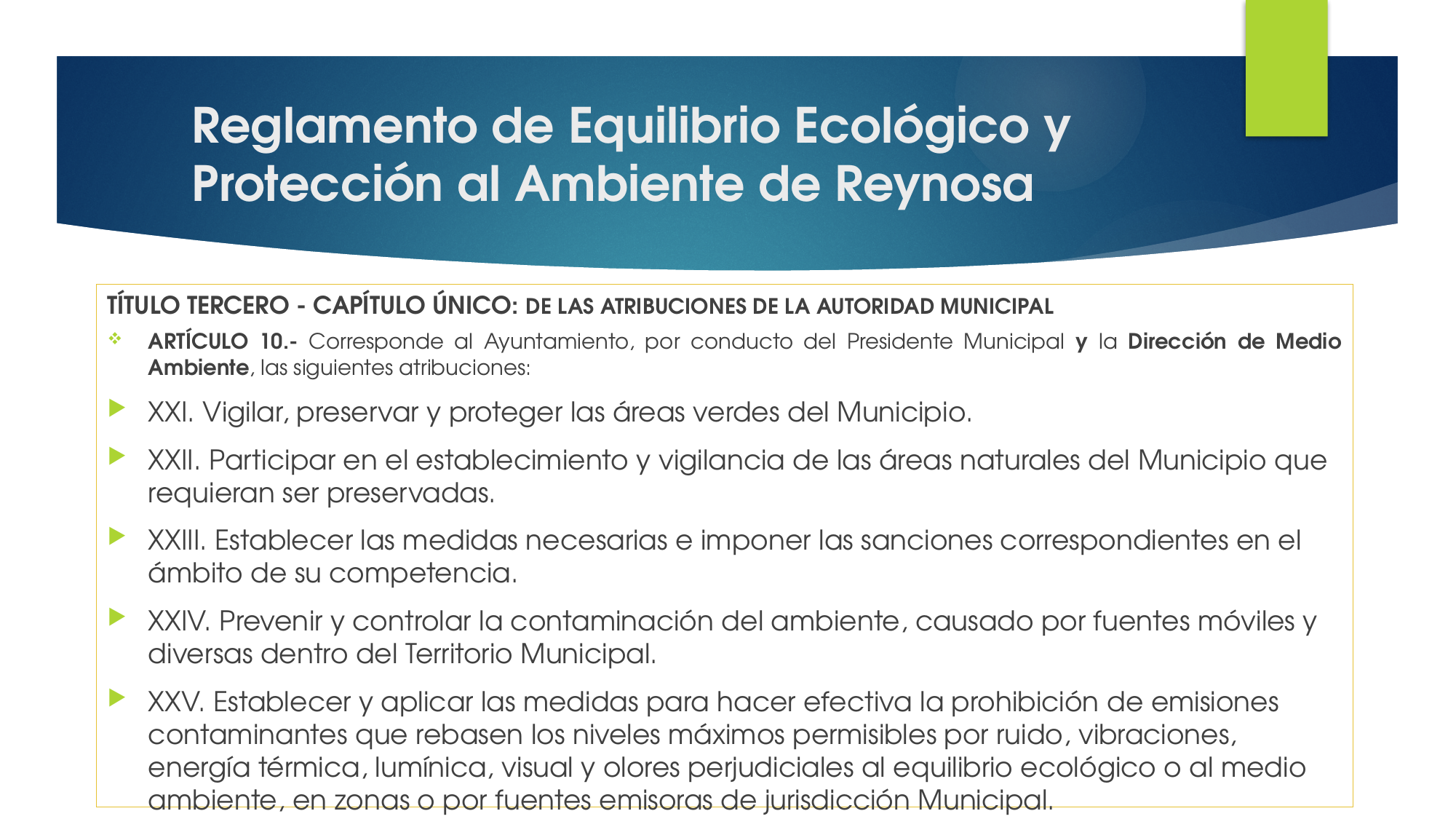

# Reglamento de Equilibrio Ecológico y Protección al Ambiente de Reynosa
TÍTULO TERCERO - CAPÍTULO ÚNICO: DE LAS ATRIBUCIONES DE LA AUTORIDAD MUNICIPAL
ARTÍCULO 10.- Corresponde al Ayuntamiento, por conducto del Presidente Municipal y la Dirección de Medio Ambiente, las siguientes atribuciones:
XXI. Vigilar, preservar y proteger las áreas verdes del Municipio.
XXII. Participar en el establecimiento y vigilancia de las áreas naturales del Municipio que requieran ser preservadas.
XXIII. Establecer las medidas necesarias e imponer las sanciones correspondientes en el ámbito de su competencia.
XXIV. Prevenir y controlar la contaminación del ambiente, causado por fuentes móviles y diversas dentro del Territorio Municipal.
XXV. Establecer y aplicar las medidas para hacer efectiva la prohibición de emisiones contaminantes que rebasen los niveles máximos permisibles por ruido, vibraciones, energía térmica, lumínica, visual y olores perjudiciales al equilibrio ecológico o al medio ambiente, en zonas o por fuentes emisoras de jurisdicción Municipal.
XXVI. Apoyar a la Federación y al Estado para el aprovechamiento racional y la prevención y control de la contaminación de las aguas de su jurisdicción. Así mismo, prevenir y controlar la